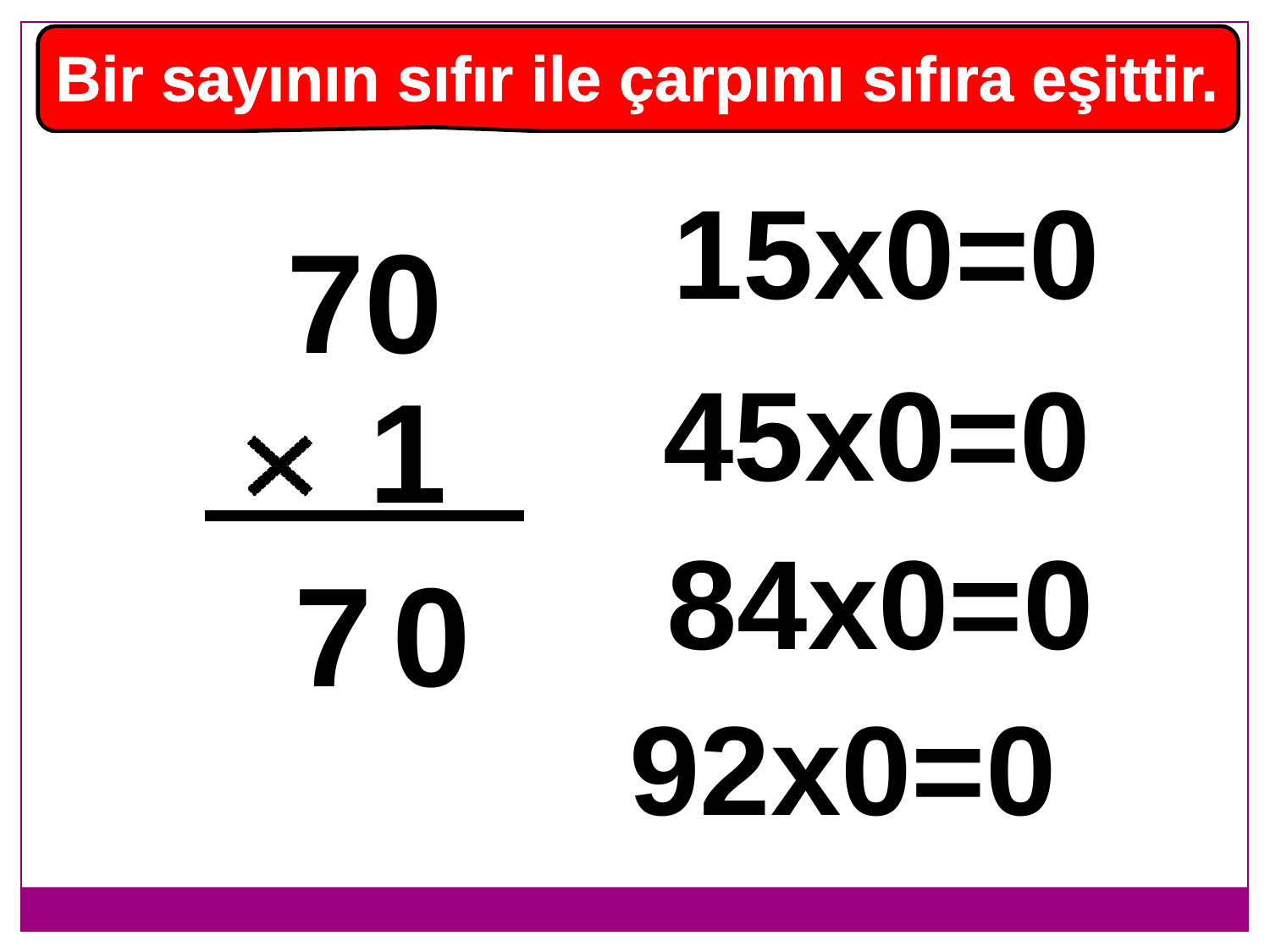

Bir sayının sıfır ile çarpımı sıfıra eşittir.
15x0=0
70
45x0=0
1

84x0=0
7
0
92x0=0